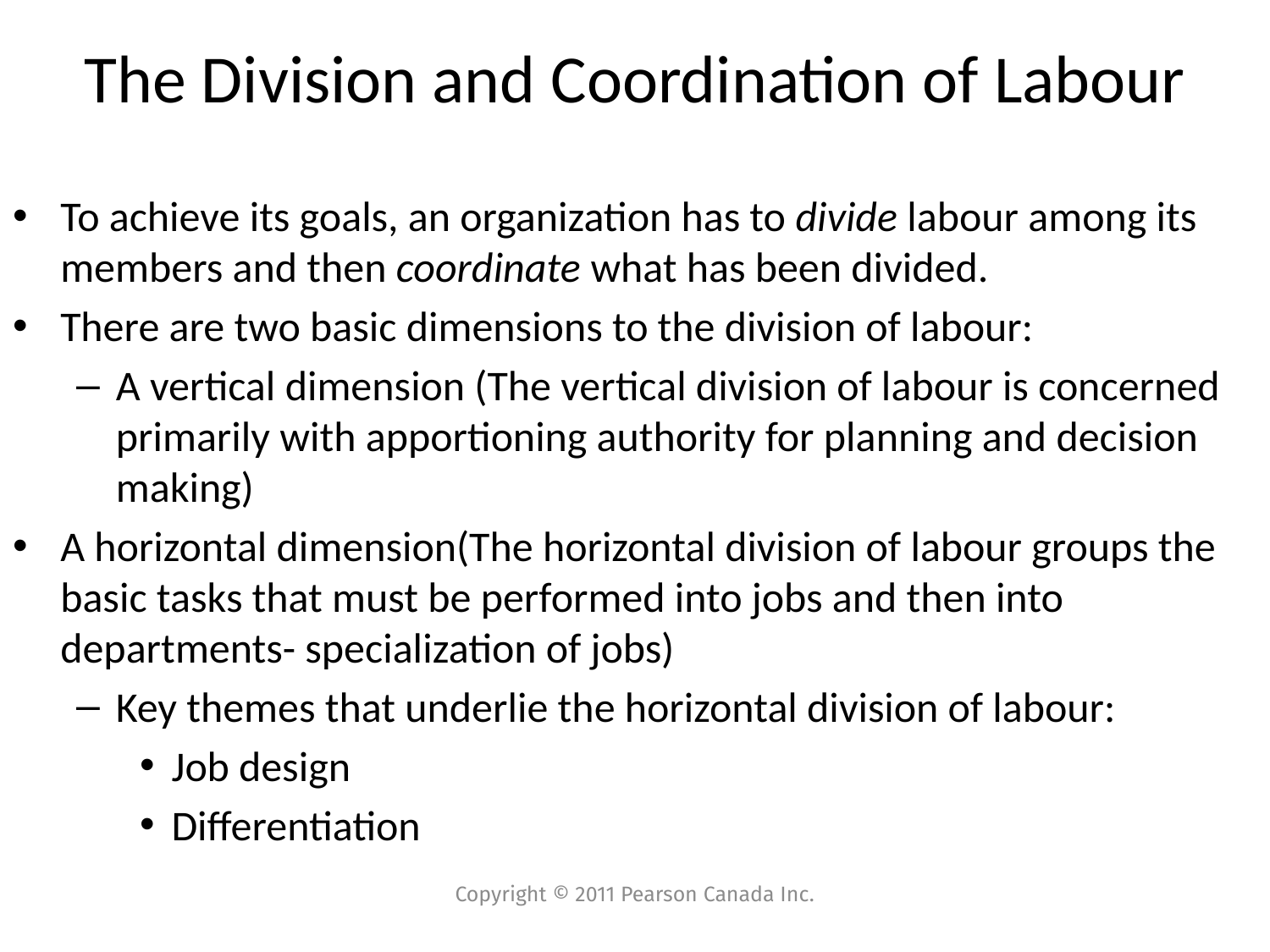

# The Division and Coordination of Labour
To achieve its goals, an organization has to divide labour among its members and then coordinate what has been divided.
There are two basic dimensions to the division of labour:
A vertical dimension (The vertical division of labour is concerned primarily with apportioning authority for planning and decision making)
A horizontal dimension(The horizontal division of labour groups the basic tasks that must be performed into jobs and then into departments- specialization of jobs)
Key themes that underlie the horizontal division of labour:
Job design
Differentiation

Copyright © 2011 Pearson Canada Inc.